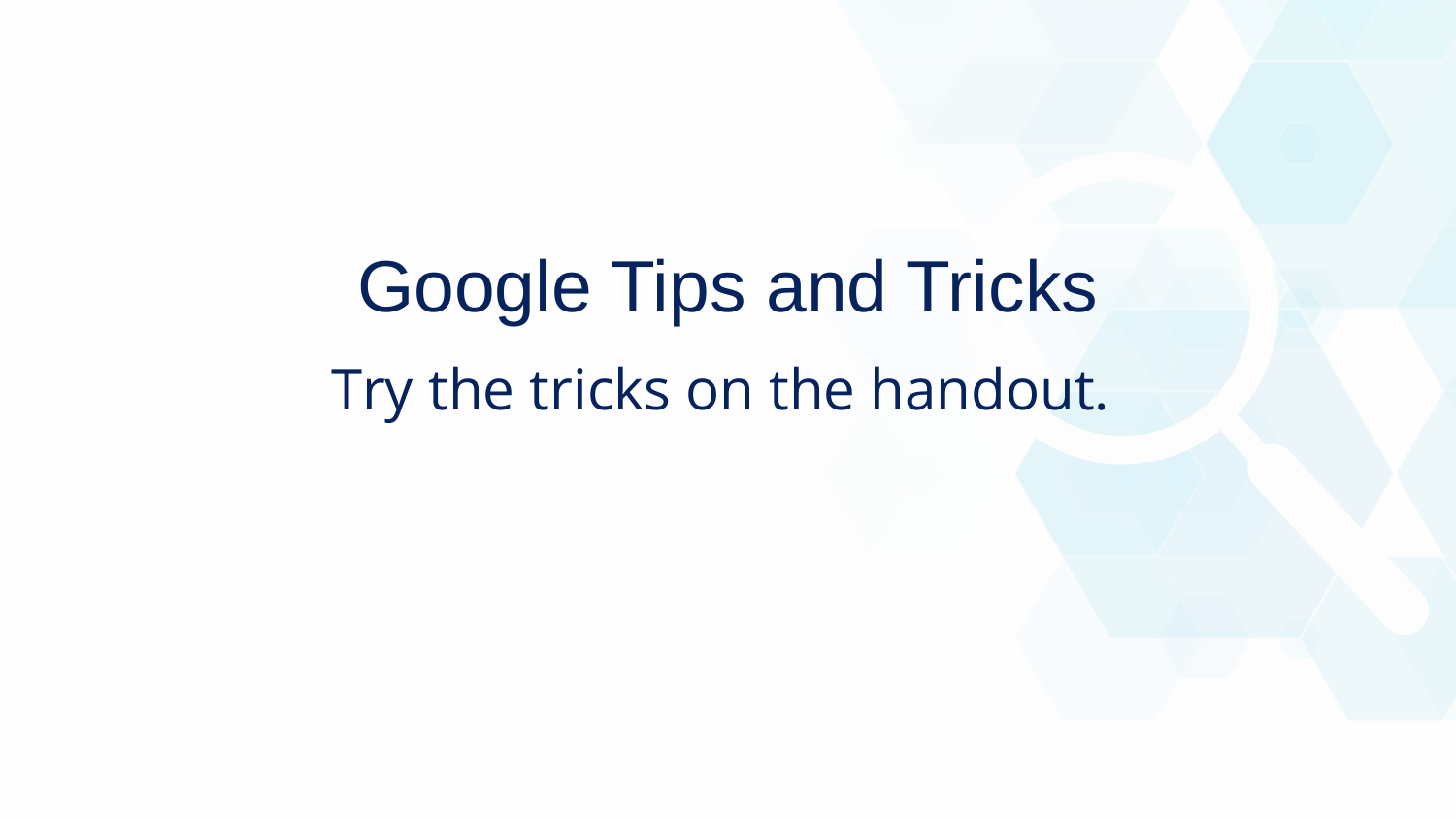

Google Tips and Tricks
Try the tricks on the handout.